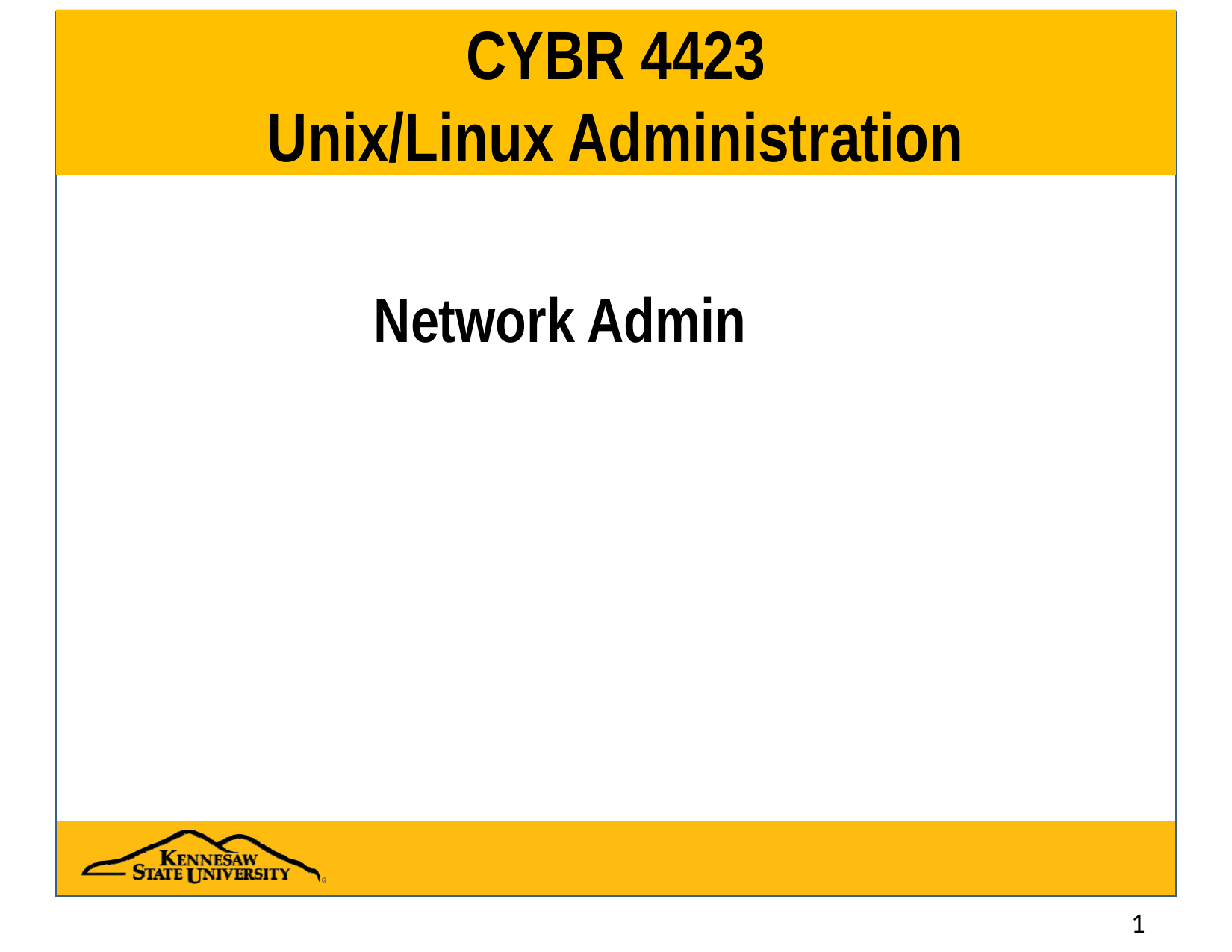

# CYBR 4423 Unix/Linux Administration
Network Admin